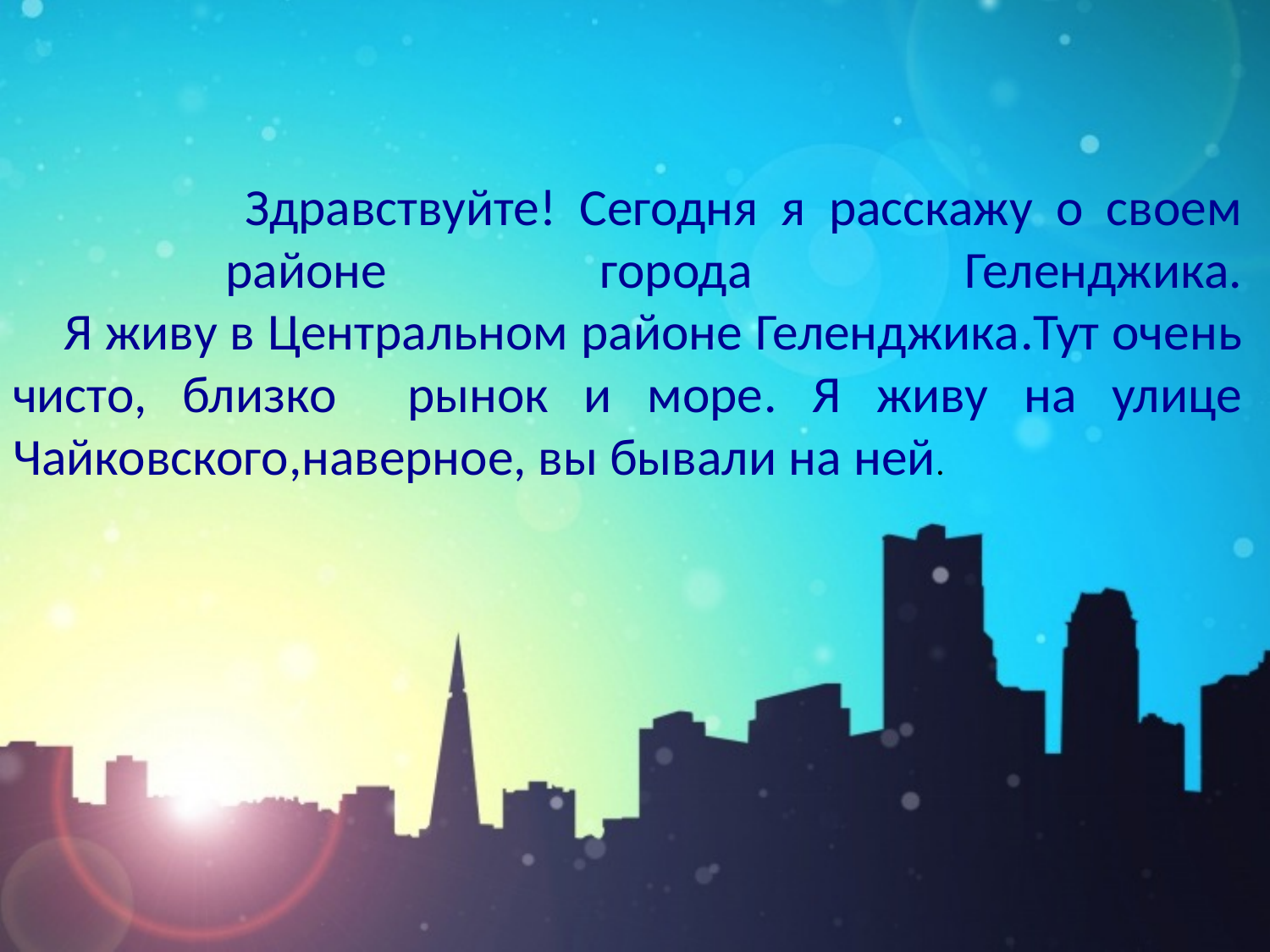

# Здравствуйте! Сегодня я расскажу о своем районе города Геленджика. Я живу в Центральном районе Геленджика.Тут очень чисто, близко  рынок и море. Я живу на улице Чайковского,наверное, вы бывали на ней.